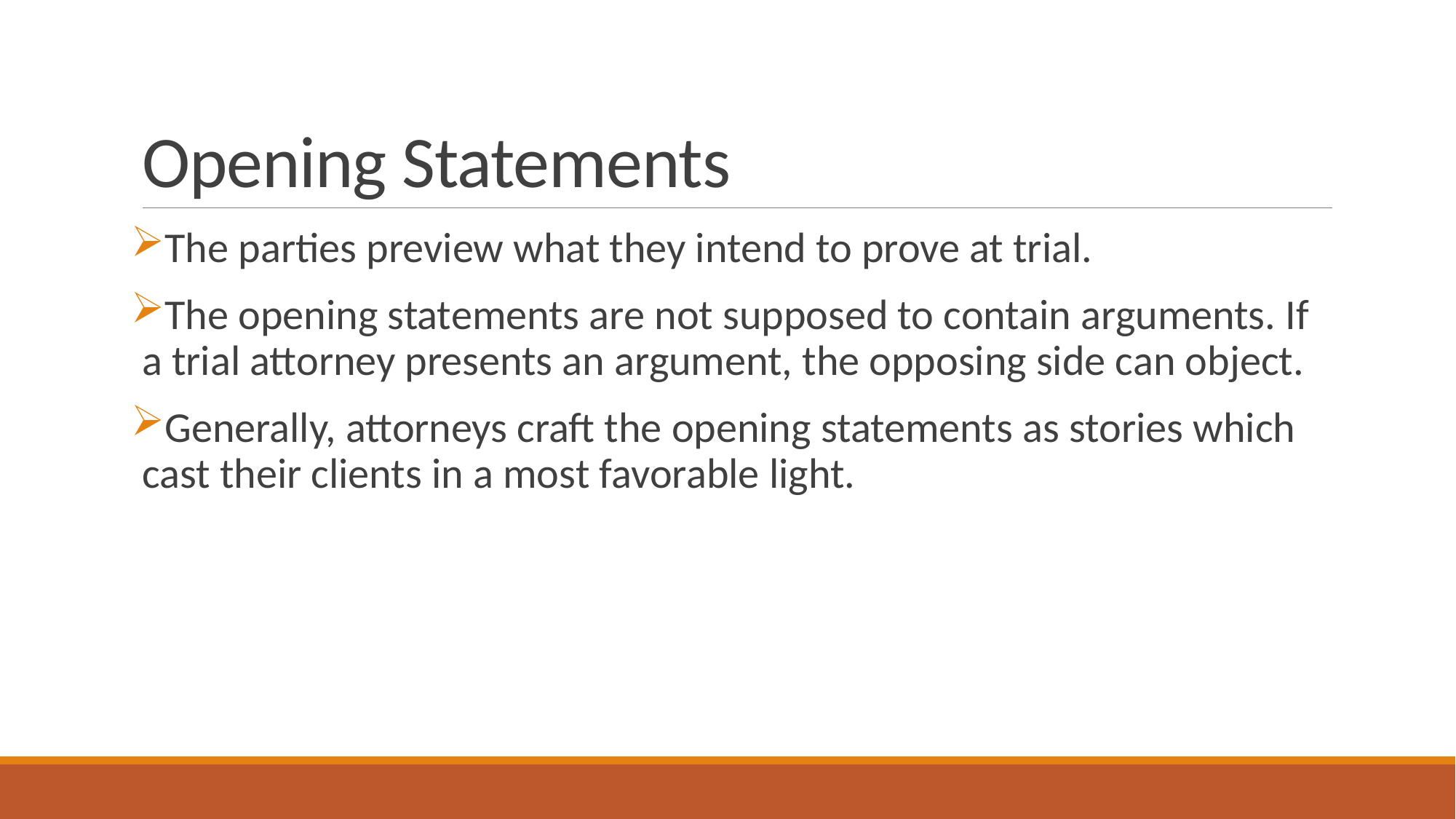

# Opening Statements
The parties preview what they intend to prove at trial.
The opening statements are not supposed to contain arguments. If a trial attorney presents an argument, the opposing side can object.
Generally, attorneys craft the opening statements as stories which cast their clients in a most favorable light.